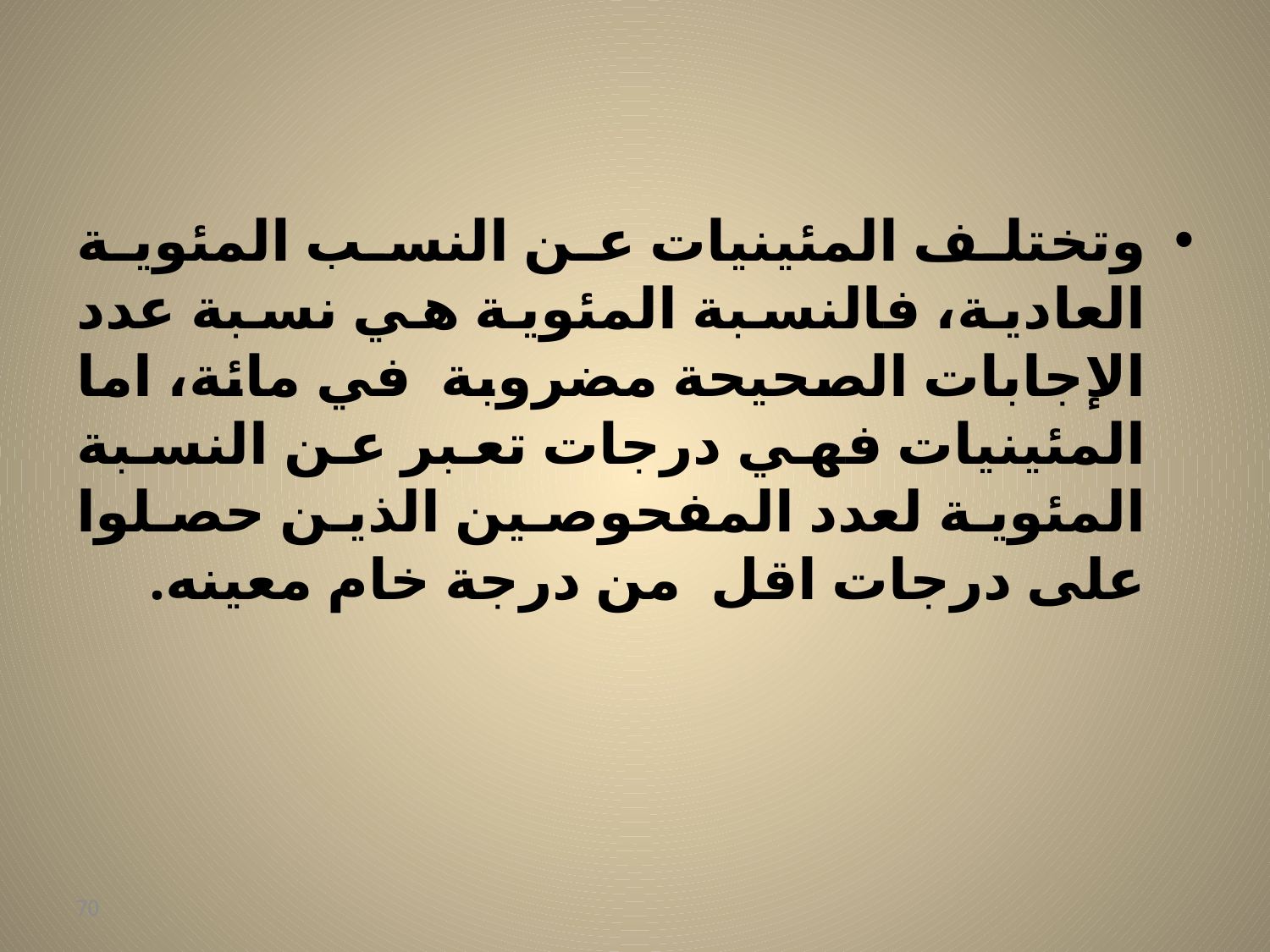

#
وتختلف المئينيات عن النسب المئوية العادية، فالنسبة المئوية هي نسبة عدد الإجابات الصحيحة مضروبة  في مائة، اما المئينيات فهي درجات تعبر عن النسبة المئوية لعدد المفحوصين الذين حصلوا على درجات اقل  من درجة خام معينه.

70